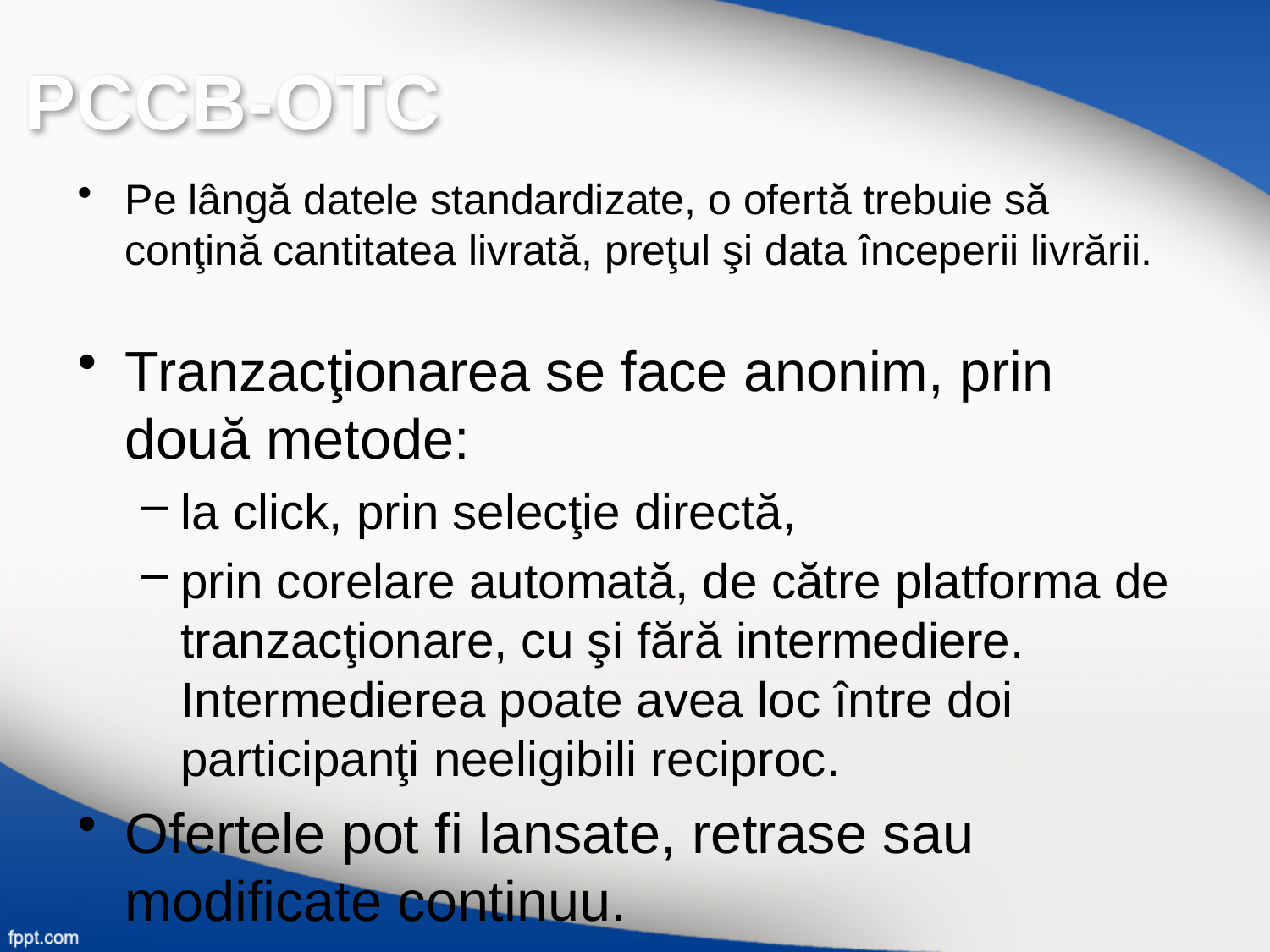

PCCB-OTC
Pe lângă datele standardizate, o ofertă trebuie să conţină cantitatea livrată, preţul şi data începerii livrării.

Tranzacţionarea se face anonim, prin două metode:
la click, prin selecţie directă,
prin corelare automată, de către platforma de tranzacţionare, cu şi fără intermediere. Intermedierea poate avea loc între doi participanţi neeligibili reciproc.
Ofertele pot fi lansate, retrase sau modificate continuu.